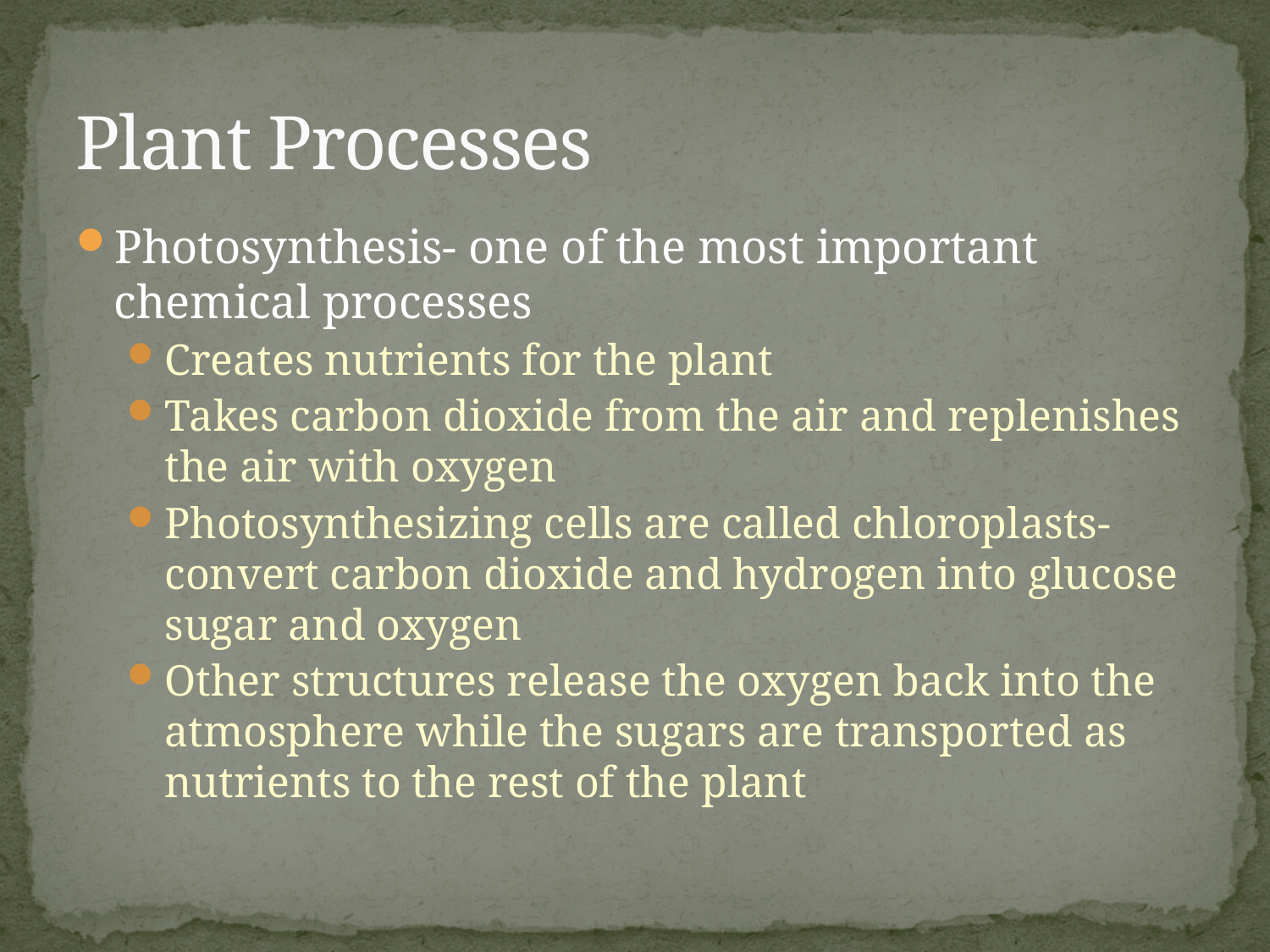

# Plant Processes
Photosynthesis- one of the most important chemical processes
Creates nutrients for the plant
Takes carbon dioxide from the air and replenishes the air with oxygen
Photosynthesizing cells are called chloroplasts- convert carbon dioxide and hydrogen into glucose sugar and oxygen
Other structures release the oxygen back into the atmosphere while the sugars are transported as nutrients to the rest of the plant